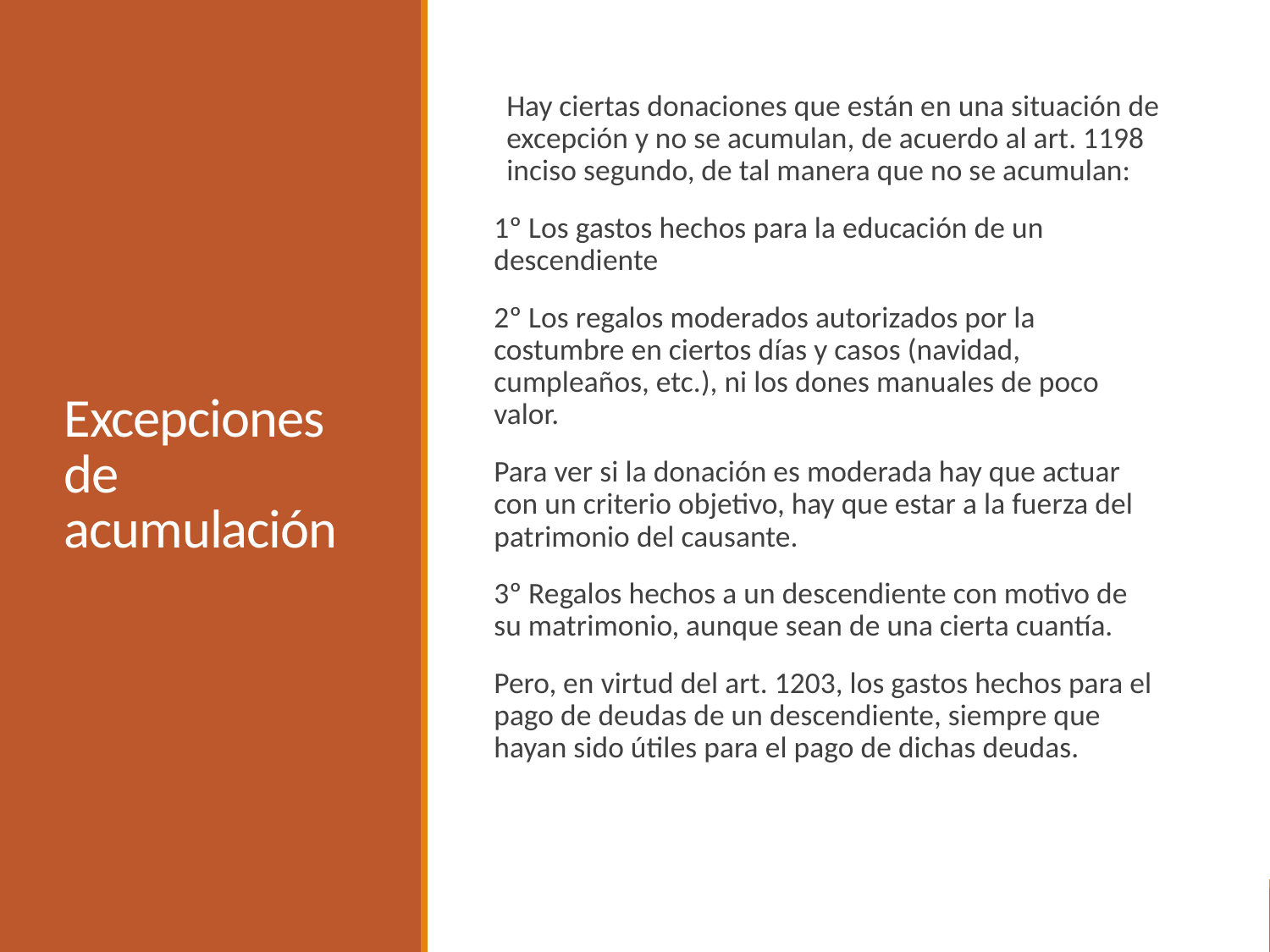

# Excepciones de acumulación
Hay ciertas donaciones que están en una situación de excepción y no se acumulan, de acuerdo al art. 1198 inciso segundo, de tal manera que no se acumulan:
1º Los gastos hechos para la educación de un descendiente
2º Los regalos moderados autorizados por la costumbre en ciertos días y casos (navidad, cumpleaños, etc.), ni los dones manuales de poco valor.
Para ver si la donación es moderada hay que actuar con un criterio objetivo, hay que estar a la fuerza del patrimonio del causante.
3º Regalos hechos a un descendiente con motivo de su matrimonio, aunque sean de una cierta cuantía.
Pero, en virtud del art. 1203, los gastos hechos para el pago de deudas de un descendiente, siempre que hayan sido útiles para el pago de dichas deudas.